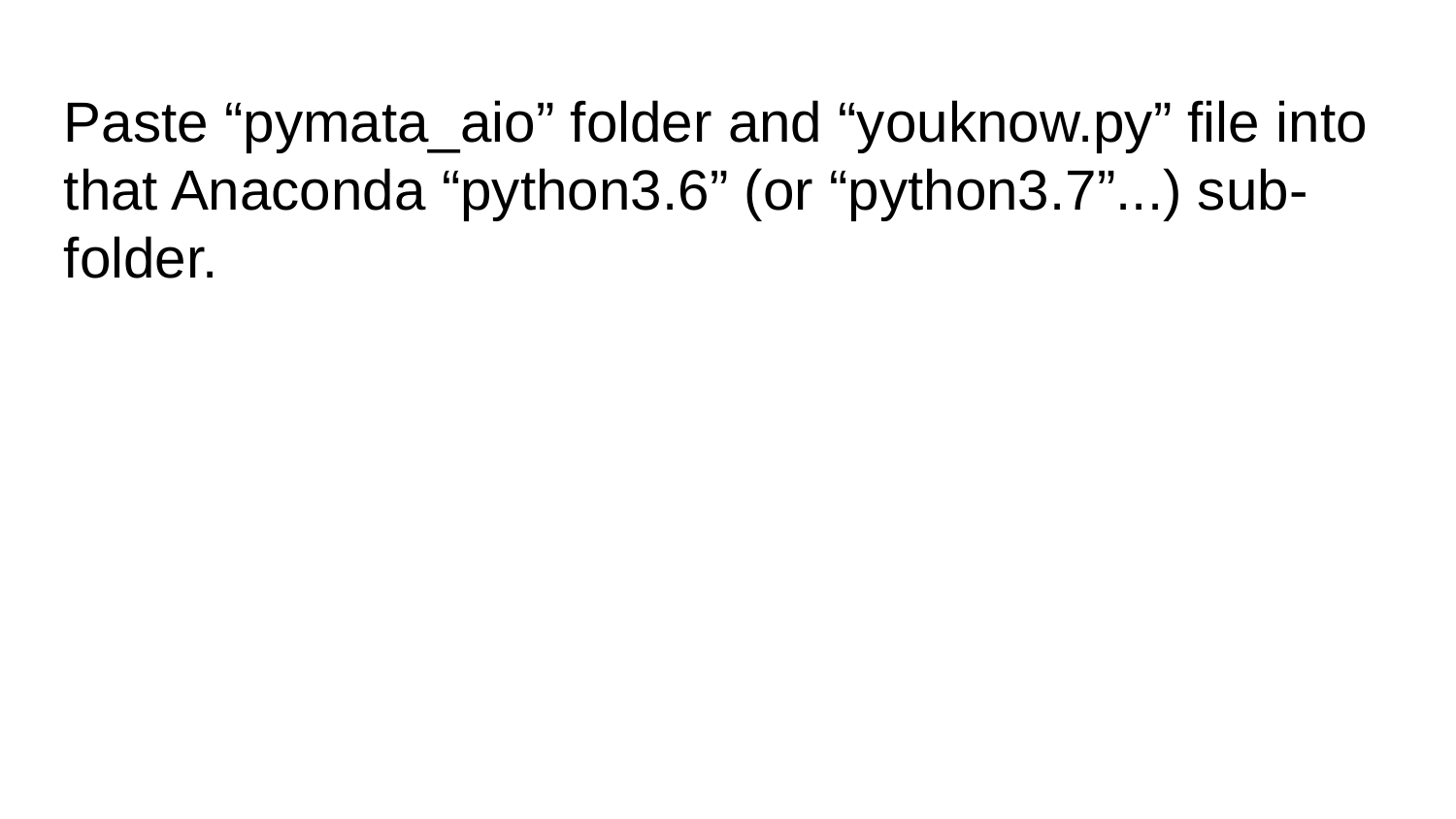

Paste “pymata_aio” folder and “youknow.py” file into that Anaconda “python3.6” (or “python3.7”...) sub-folder.